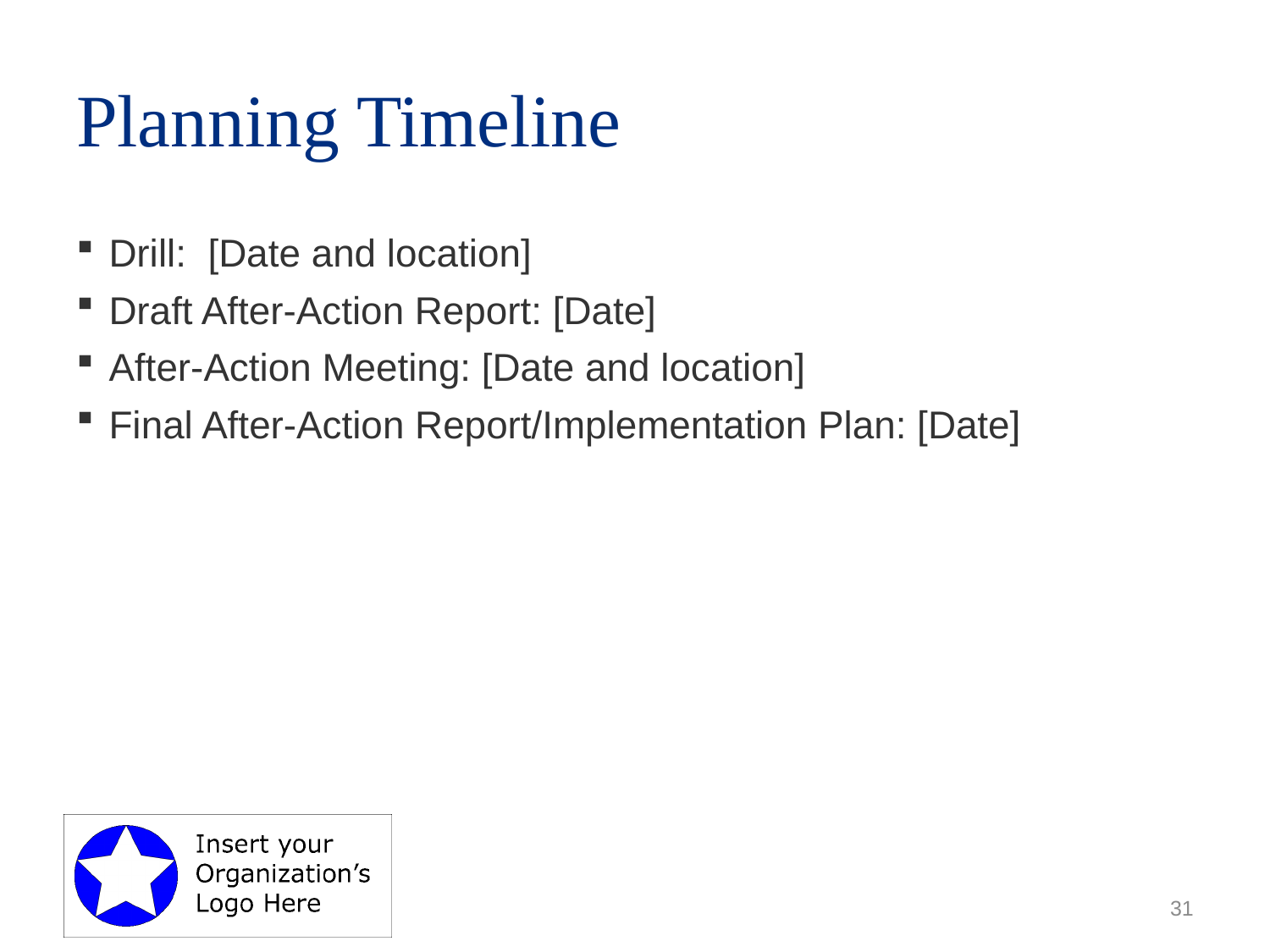

# Planning Timeline
Drill:  [Date and location]
Draft After-Action Report: [Date]
After-Action Meeting: [Date and location]
Final After-Action Report/Implementation Plan: [Date]

31